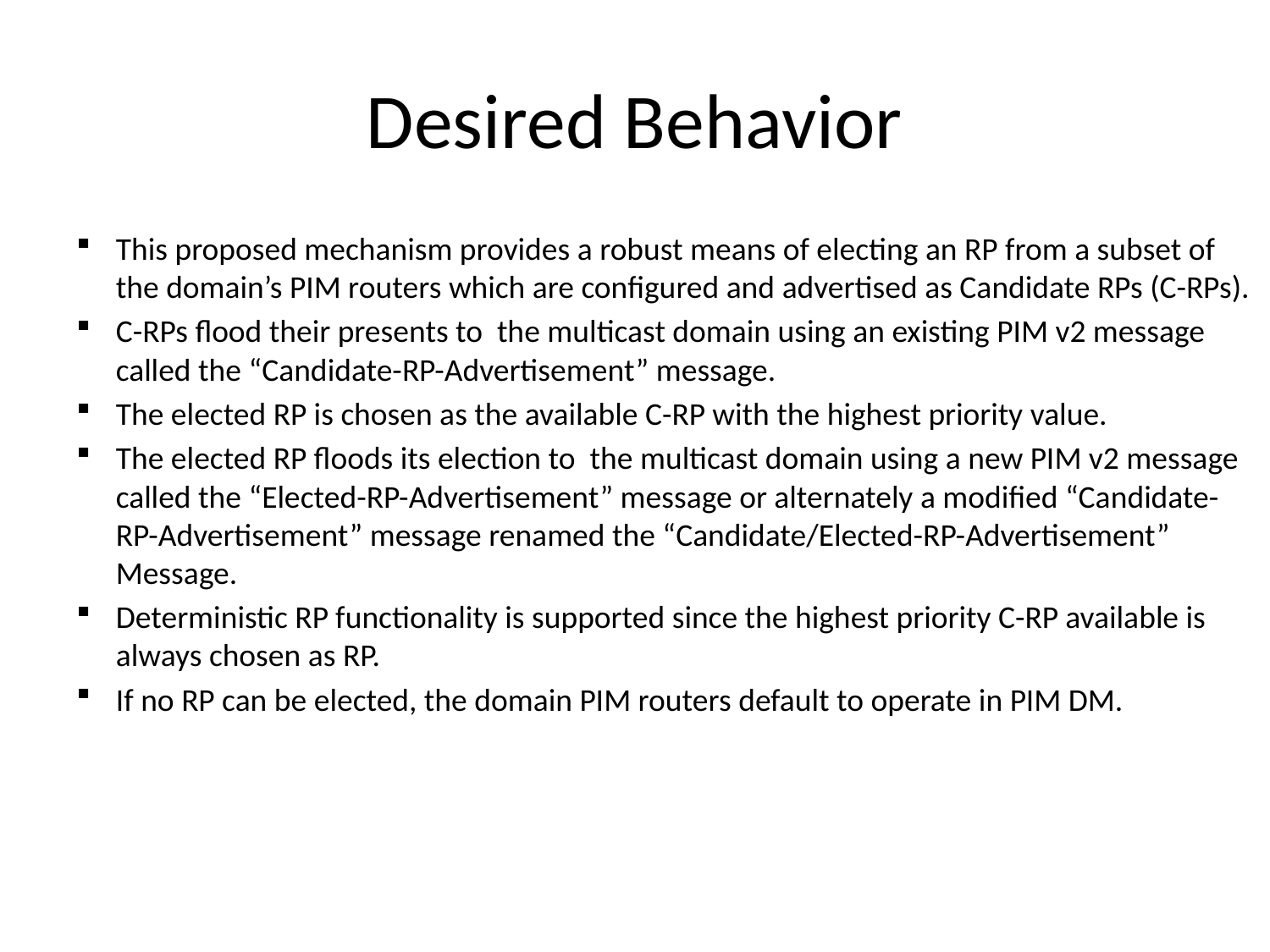

# Desired Behavior
This proposed mechanism provides a robust means of electing an RP from a subset of the domain’s PIM routers which are configured and advertised as Candidate RPs (C-RPs).
C-RPs flood their presents to  the multicast domain using an existing PIM v2 message called the “Candidate-RP-Advertisement” message.
The elected RP is chosen as the available C-RP with the highest priority value.
The elected RP floods its election to  the multicast domain using a new PIM v2 message called the “Elected-RP-Advertisement” message or alternately a modified “Candidate-RP-Advertisement” message renamed the “Candidate/Elected-RP-Advertisement” Message.
Deterministic RP functionality is supported since the highest priority C-RP available is always chosen as RP.
If no RP can be elected, the domain PIM routers default to operate in PIM DM.